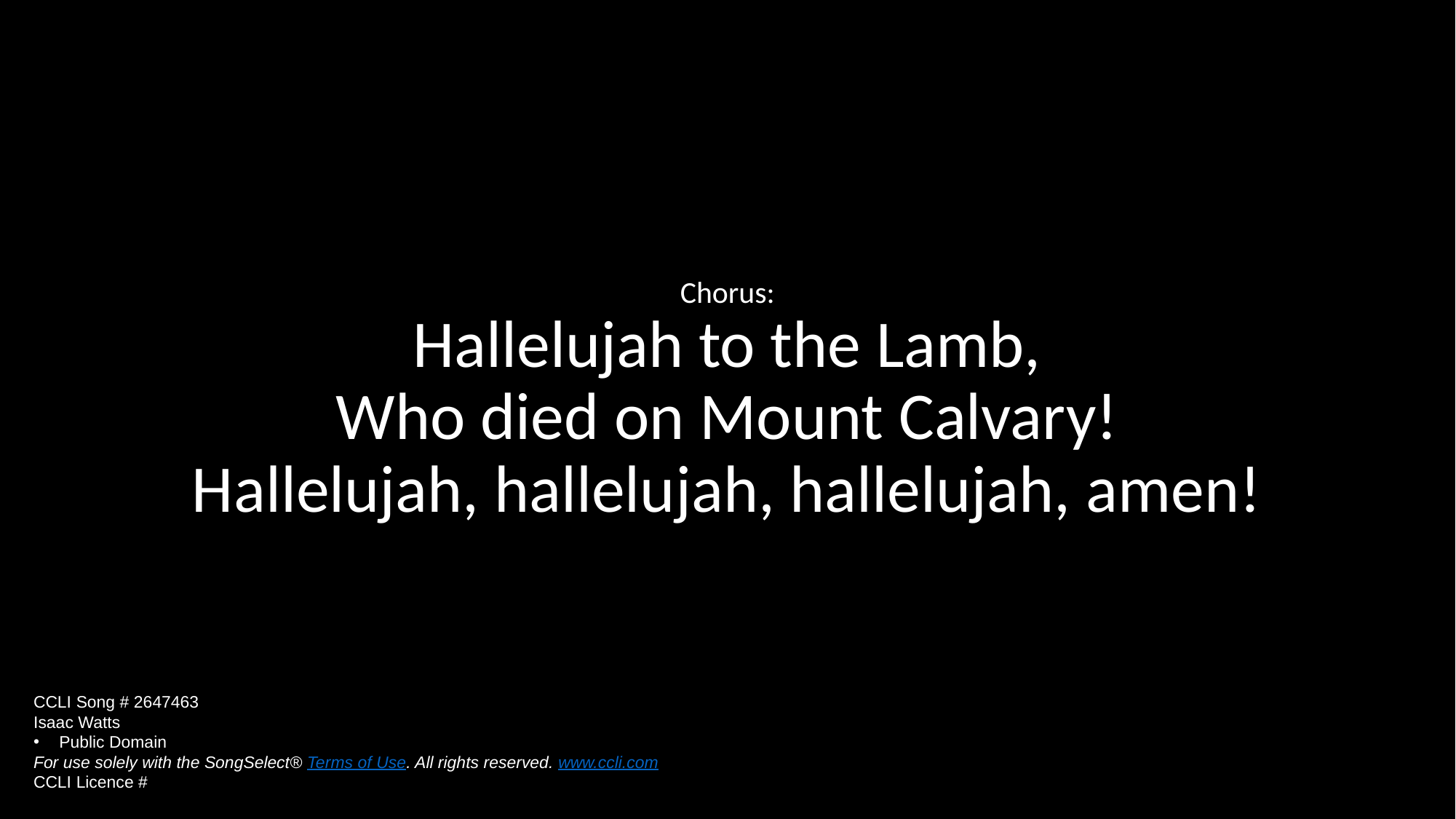

Chorus:
Hallelujah to the Lamb,
Who died on Mount Calvary!
Hallelujah, hallelujah, hallelujah, amen!
CCLI Song # 2647463
Isaac Watts
Public Domain
For use solely with the SongSelect® Terms of Use. All rights reserved. www.ccli.com
CCLI Licence #